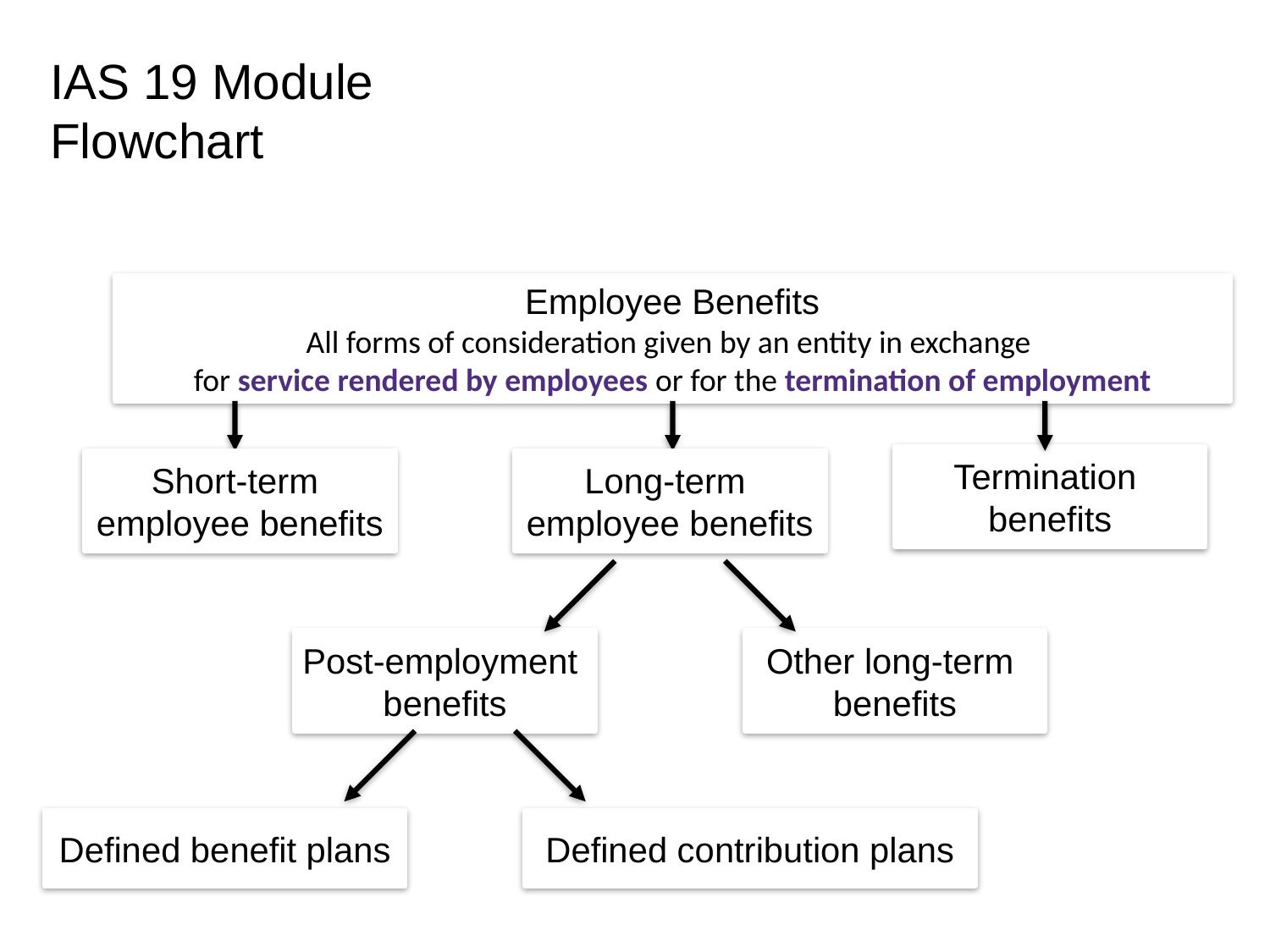

# IAS 19 Module Flowchart
Employee Benefits
All forms of consideration given by an entity in exchange
for service rendered by employees or for the termination of employment

Termination
benefits
Short-term
employee benefits
Long-term
employee benefits

Post-employment
benefits
Other long-term
benefits

Defined benefit plans
Defined contribution plans